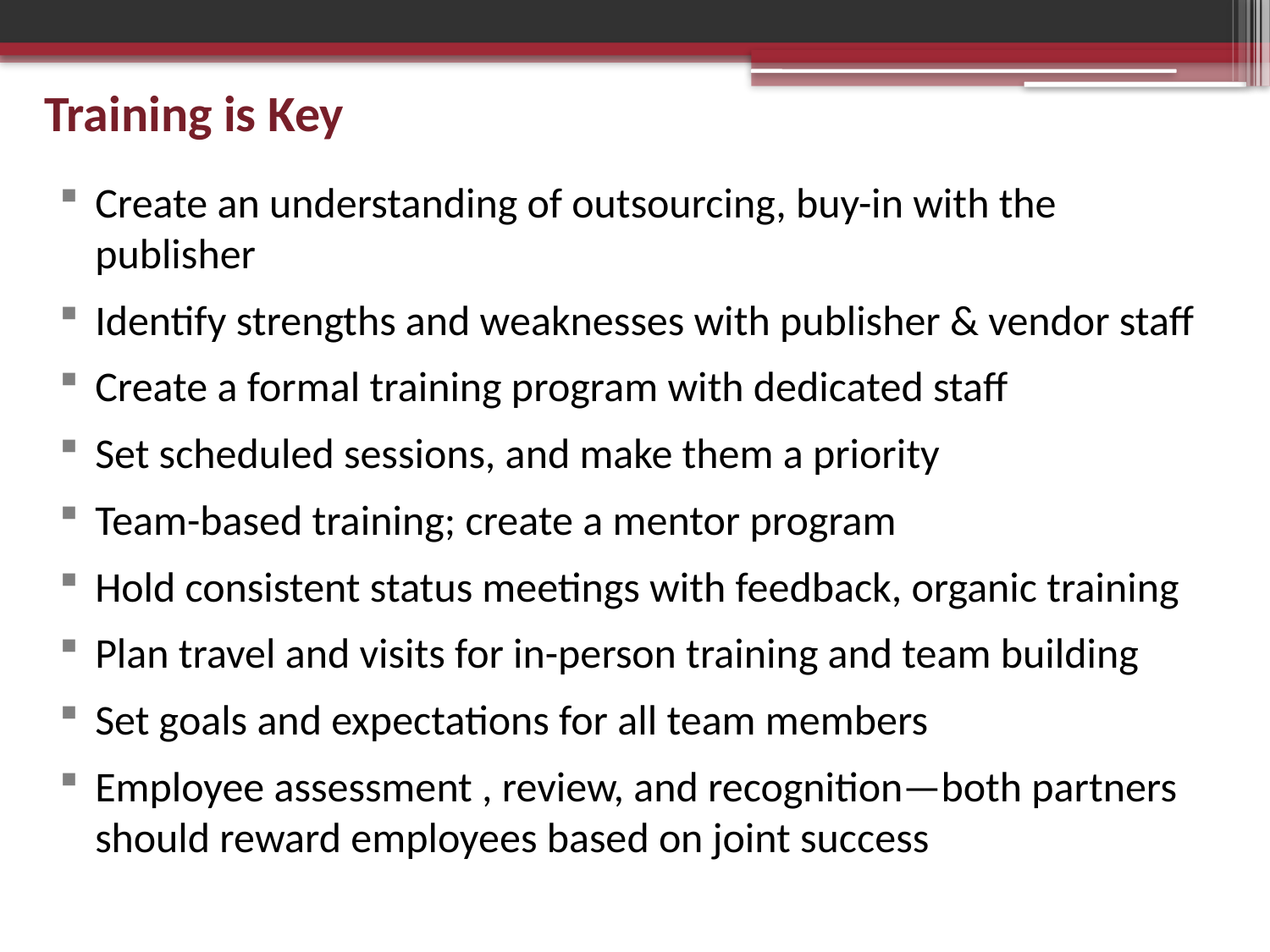

# Training is Key
Create an understanding of outsourcing, buy-in with the publisher
Identify strengths and weaknesses with publisher & vendor staff
Create a formal training program with dedicated staff
Set scheduled sessions, and make them a priority
Team-based training; create a mentor program
Hold consistent status meetings with feedback, organic training
Plan travel and visits for in-person training and team building
Set goals and expectations for all team members
Employee assessment , review, and recognition—both partners should reward employees based on joint success